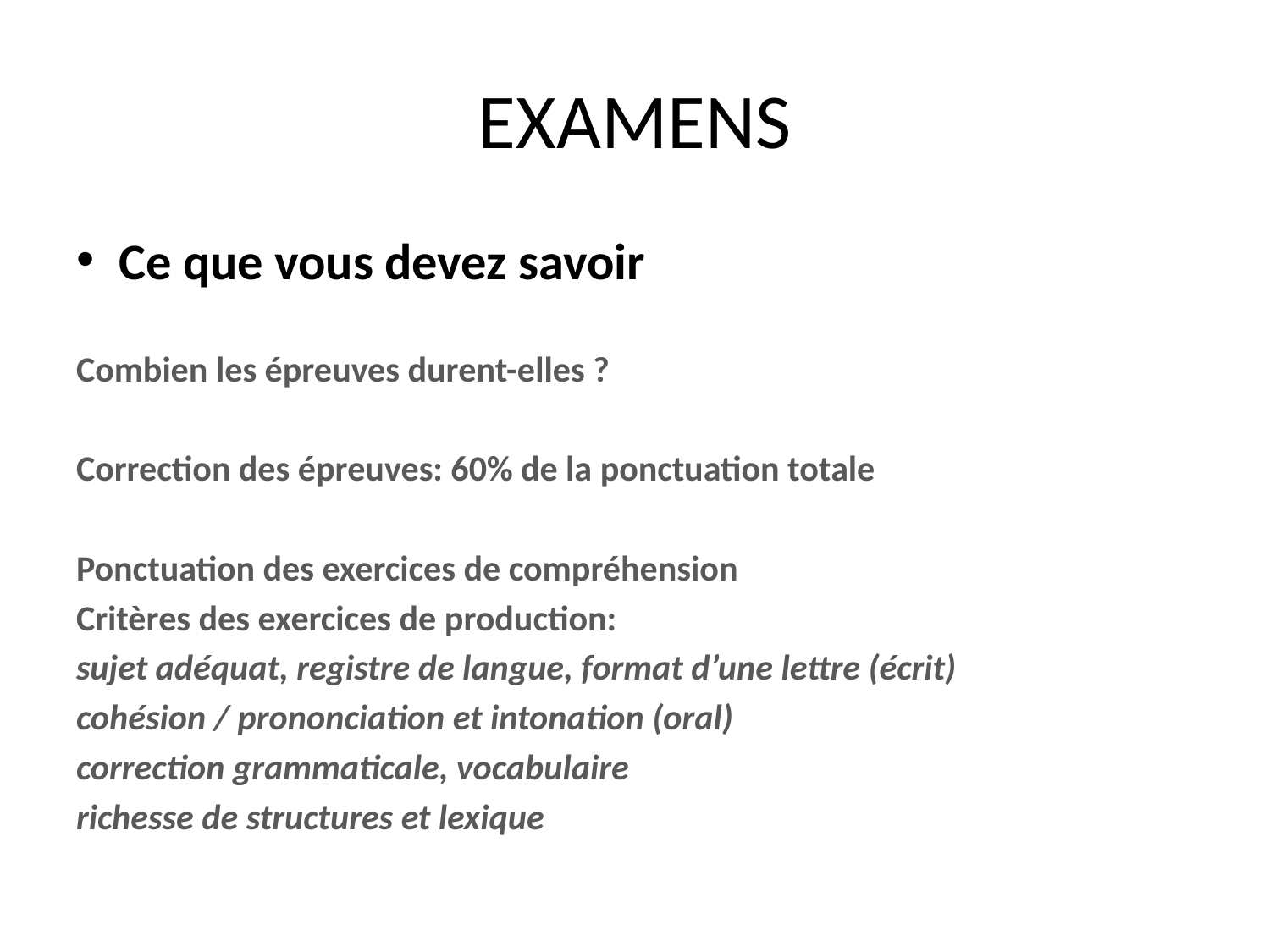

# EXAMENS
Ce que vous devez savoir

Combien les épreuves durent-elles ?

Correction des épreuves: 60% de la ponctuation totale

Ponctuation des exercices de compréhension
Critères des exercices de production:
sujet adéquat, registre de langue, format d’une lettre (écrit)
cohésion / prononciation et intonation (oral)
correction grammaticale, vocabulaire
richesse de structures et lexique